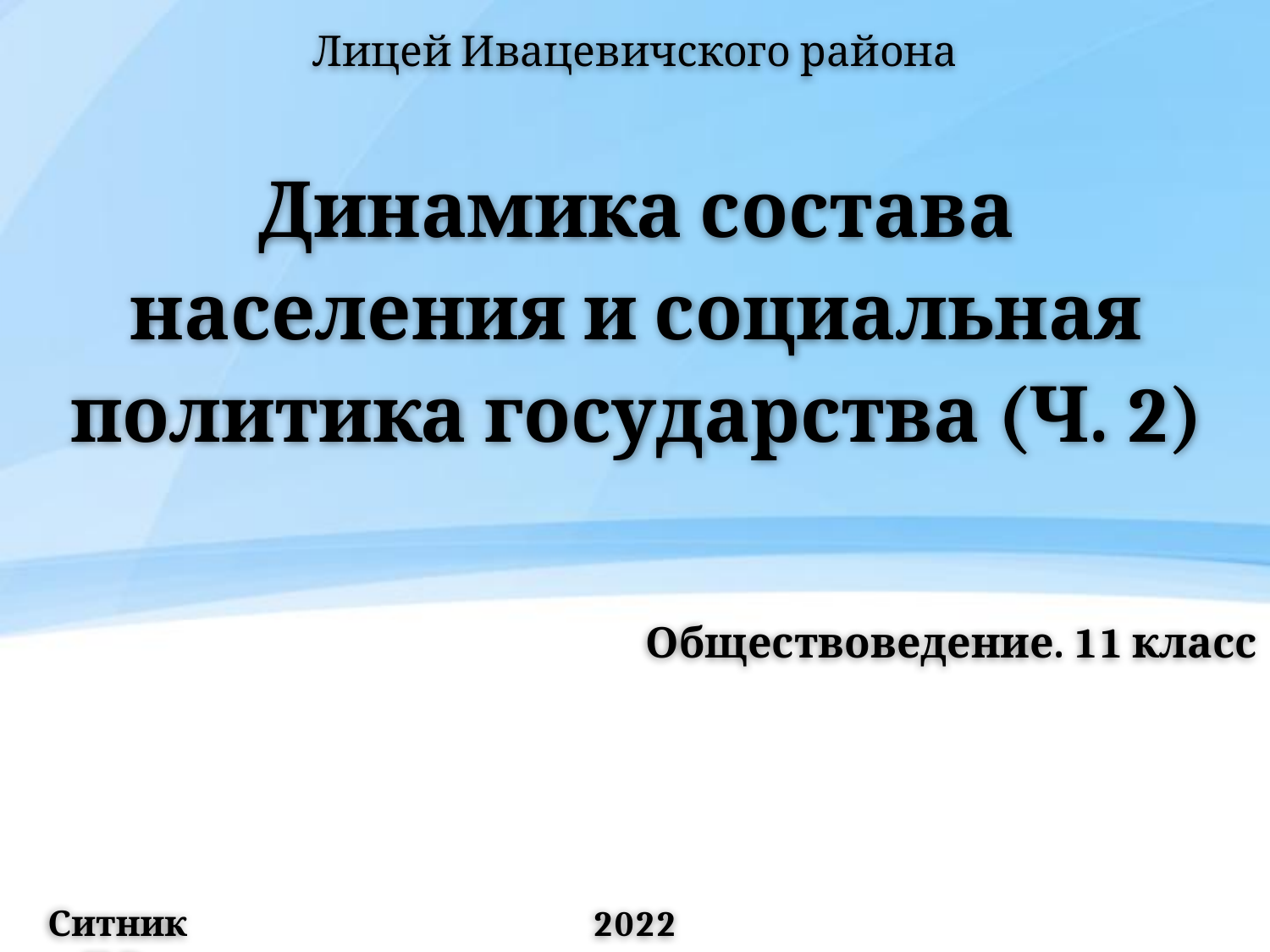

Лицей Ивацевичского района
# Динамика состава населения и социальная политика государства (Ч. 2)
Обществоведение. 11 класс
Ситник П.В.
2022